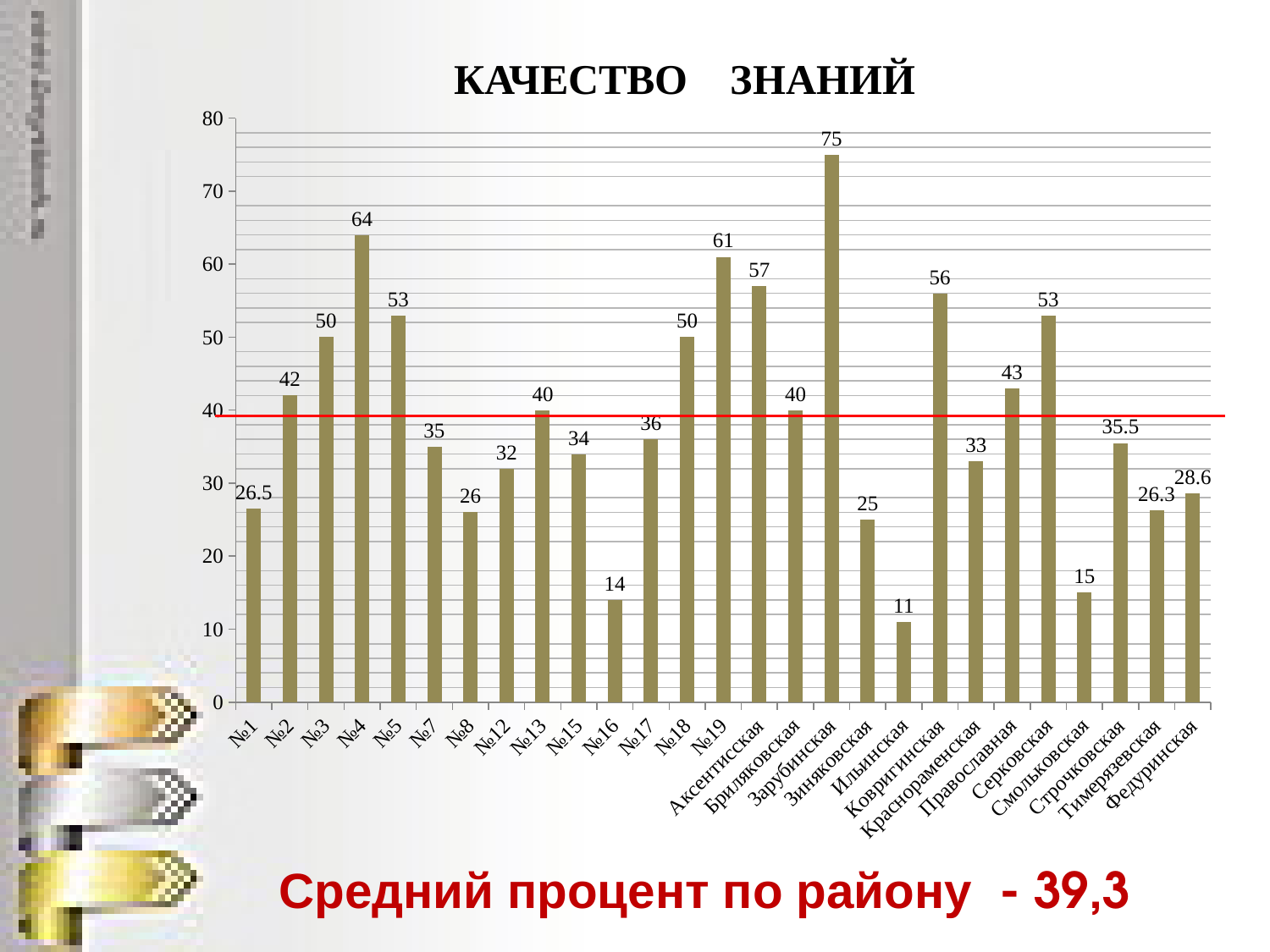

КАЧЕСТВО    ЗНАНИЙ

### Chart

| Category |  |
|---|---|
| №1 | 26.5 |
| №2 | 42.0 |
| №3 | 50.0 |
| №4 | 64.0 |
| №5 | 53.0 |
| №7 | 35.0 |
| №8 | 26.0 |
| №12 | 32.0 |
| №13 | 40.0 |
| №15 | 34.0 |
| №16 | 14.0 |
| №17 | 36.0 |
| №18 | 50.0 |
| №19 | 61.0 |
| Аксентисская | 57.0 |
| Бриляковская | 40.0 |
| Зарубинская | 75.0 |
| Зиняковская | 25.0 |
| Ильинская | 11.0 |
| Ковригинская | 56.0 |
| Краснораменская | 33.0 |
| Православная | 43.0 |
| Серковская | 53.0 |
| Смольковская | 15.0 |
| Строчковская | 35.5 |
| Тимерязевская | 26.3 |
| Федуринская | 28.6 |
Средний процент по району  - 39,3